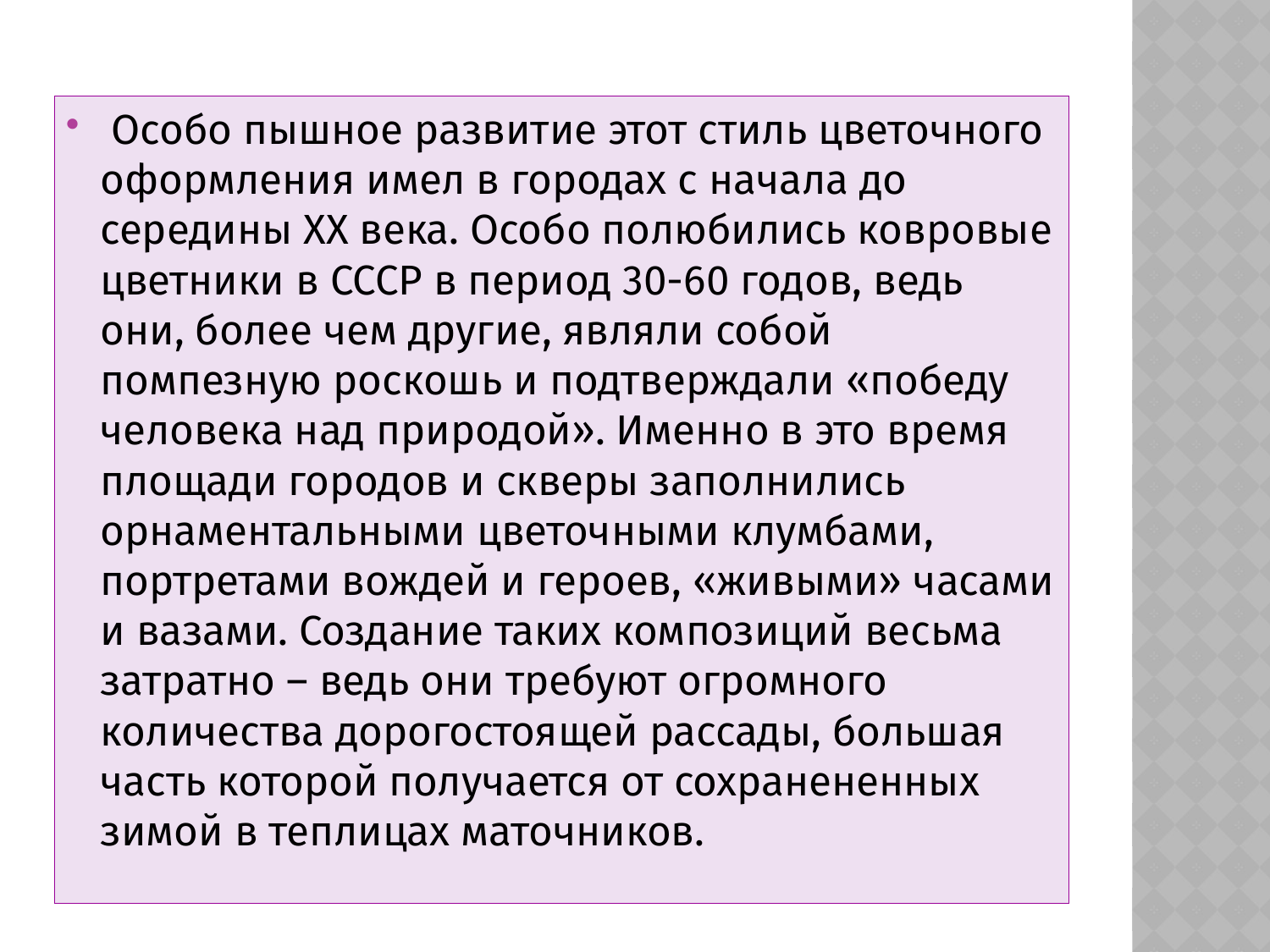

Особо пышное развитие этот стиль цветочного оформления имел в городах с начала до середины ХХ века. Особо полюбились ковровые цветники в СССР в период 30-60 годов, ведь они, более чем другие, являли собой помпезную роскошь и подтверждали «победу человека над природой». Именно в это время площади городов и скверы заполнились орнаментальными цветочными клумбами, портретами вождей и героев, «живыми» часами и вазами. Создание таких композиций весьма затратно – ведь они требуют огромного количества дорогостоящей рассады, большая часть которой получается от сохранененных зимой в теплицах маточников.